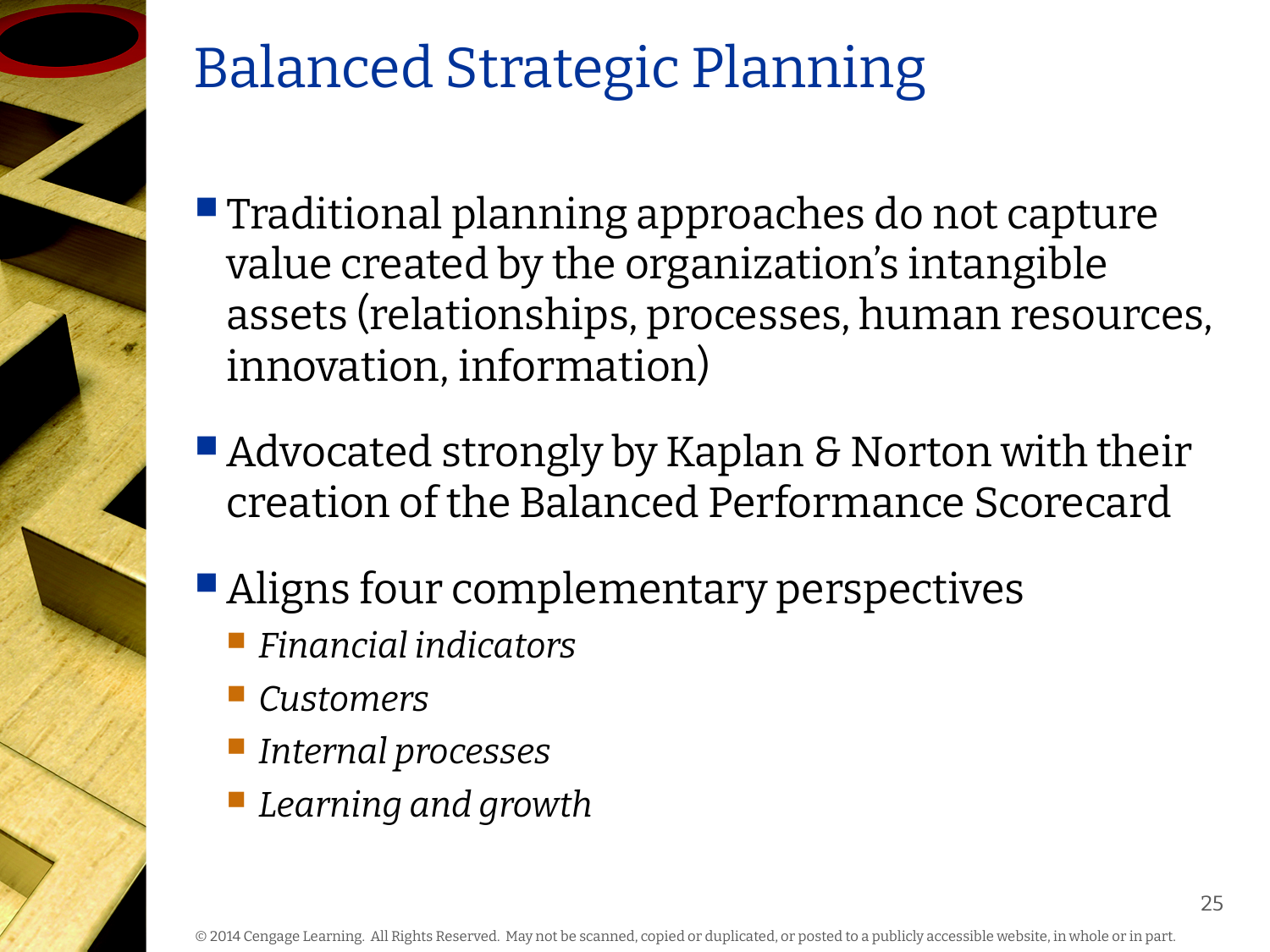

# Balanced Strategic Planning
Traditional planning approaches do not capture value created by the organization’s intangible assets (relationships, processes, human resources, innovation, information)
Advocated strongly by Kaplan & Norton with their creation of the Balanced Performance Scorecard
Aligns four complementary perspectives
Financial indicators
Customers
Internal processes
Learning and growth
25